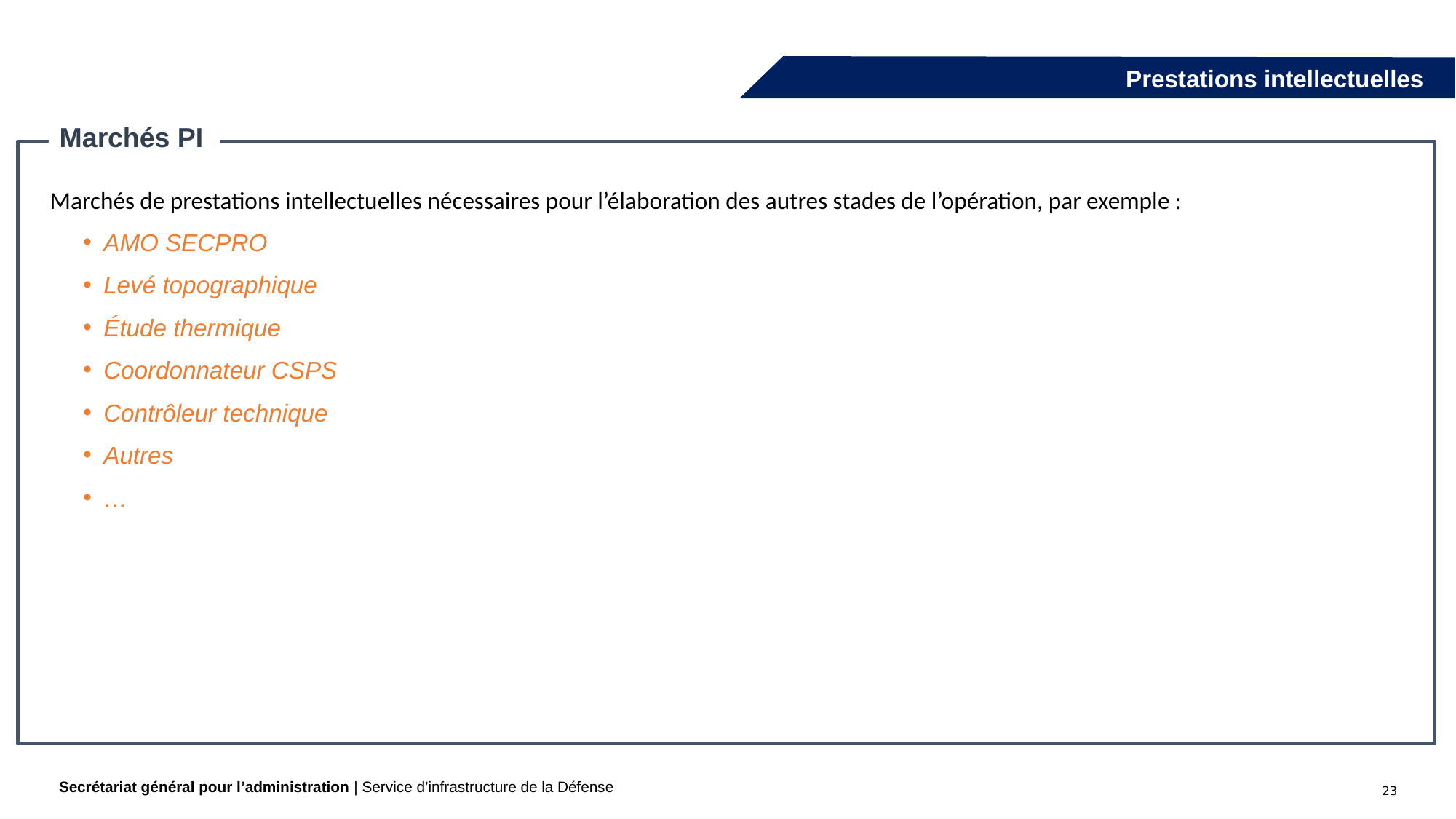

Prestations intellectuelles
Marchés PI

Marchés de prestations intellectuelles nécessaires pour l’élaboration des autres stades de l’opération, par exemple :
AMO SECPRO
Levé topographique
Étude thermique
Coordonnateur CSPS
Contrôleur technique
Autres
…
23